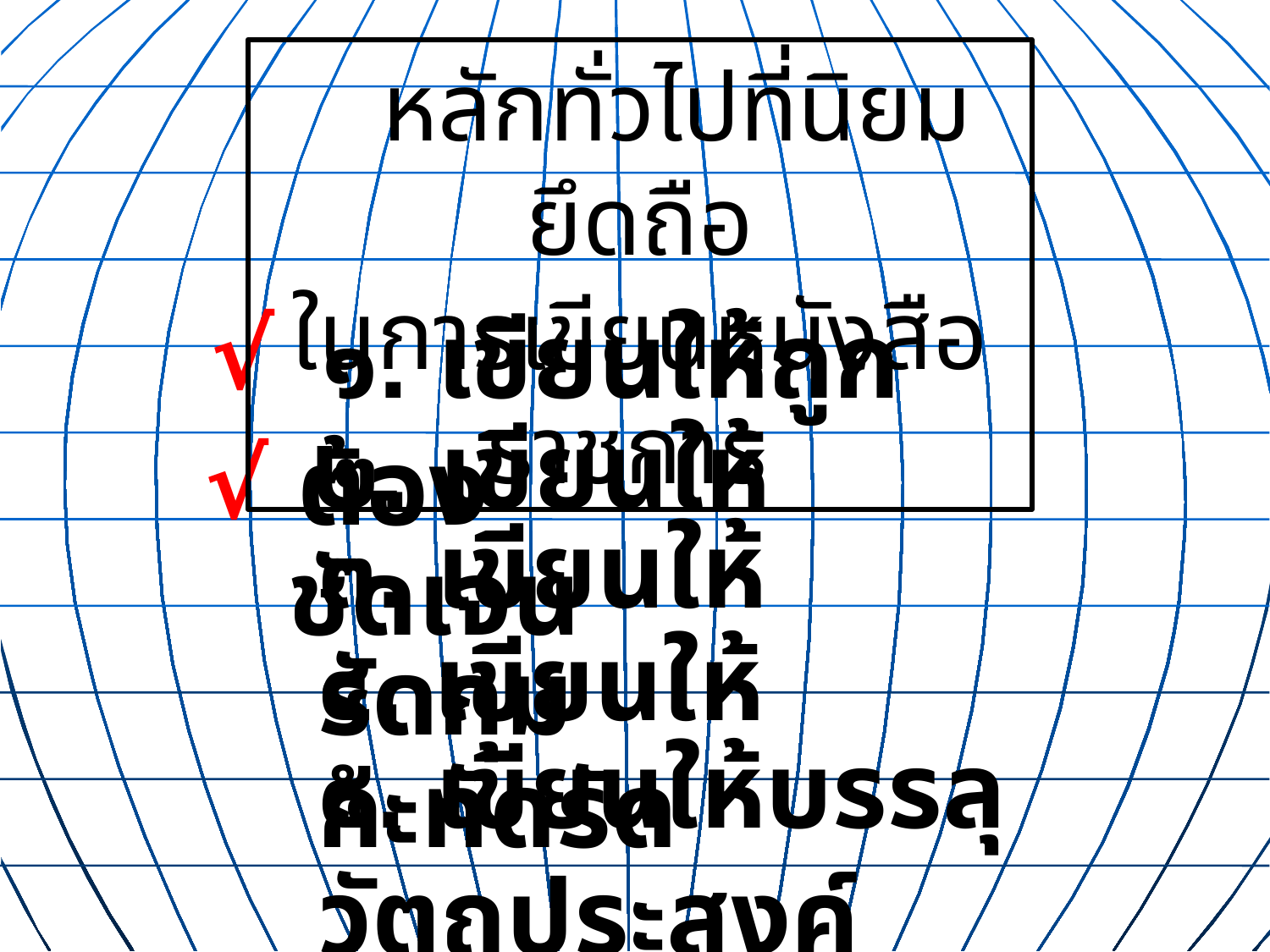

หลักทั่วไปที่นิยมยึดถือ
ในการเขียนหนังสือราชการ
 ๑. เขียนให้ถูกต้อง
√
 ๒. เขียนให้ชัดเจน
√
๓. เขียนให้รัดกุม

๔. เขียนให้กะทัดรัด
๕. เขียนให้บรรลุวัตถุประสงค์